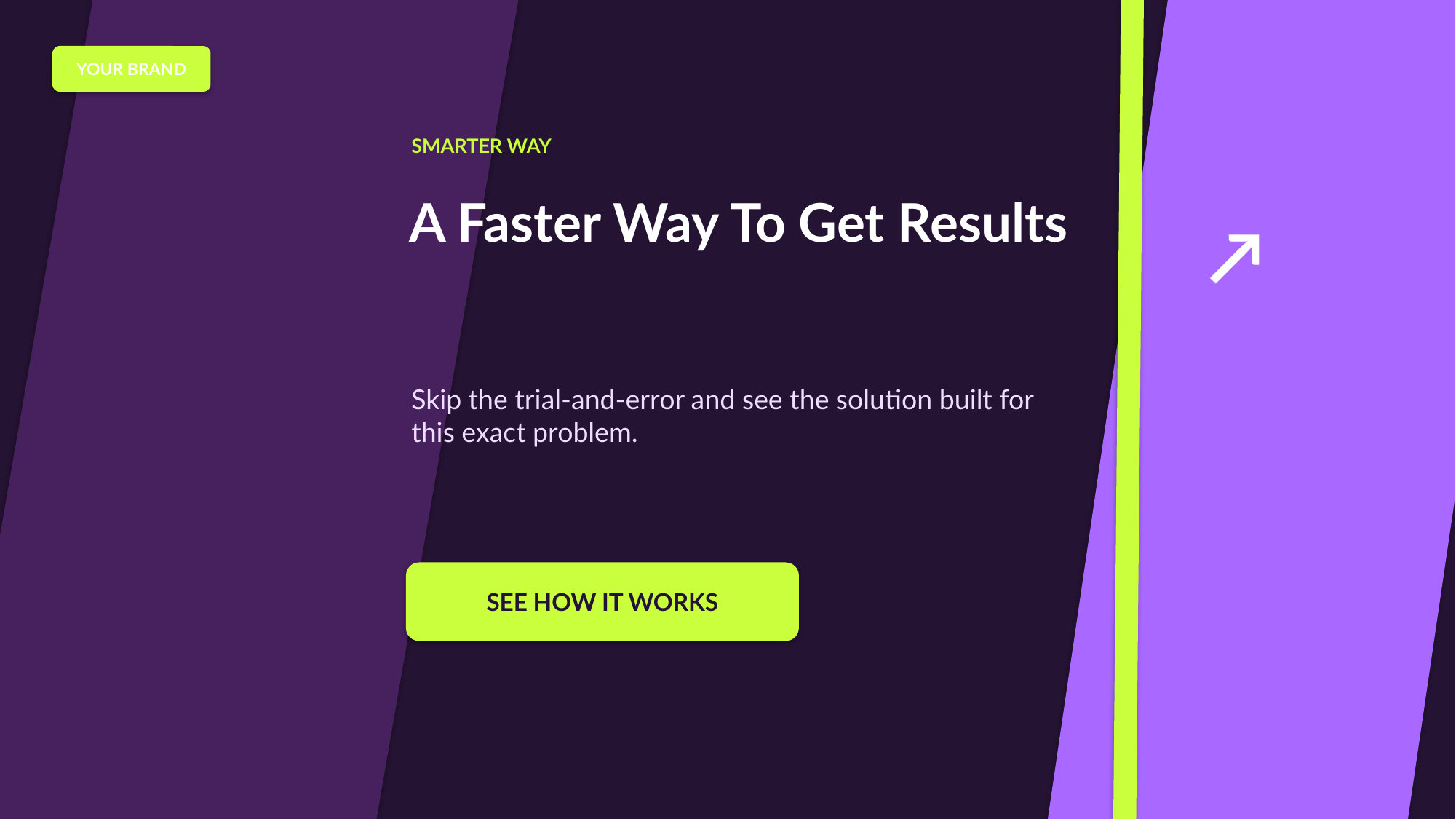

YOUR BRAND
SMARTER WAY
↗
A Faster Way To Get Results
Skip the trial-and-error and see the solution built for this exact problem.

SEE HOW IT WORKS
PAUSE • NOTICE • CLICK